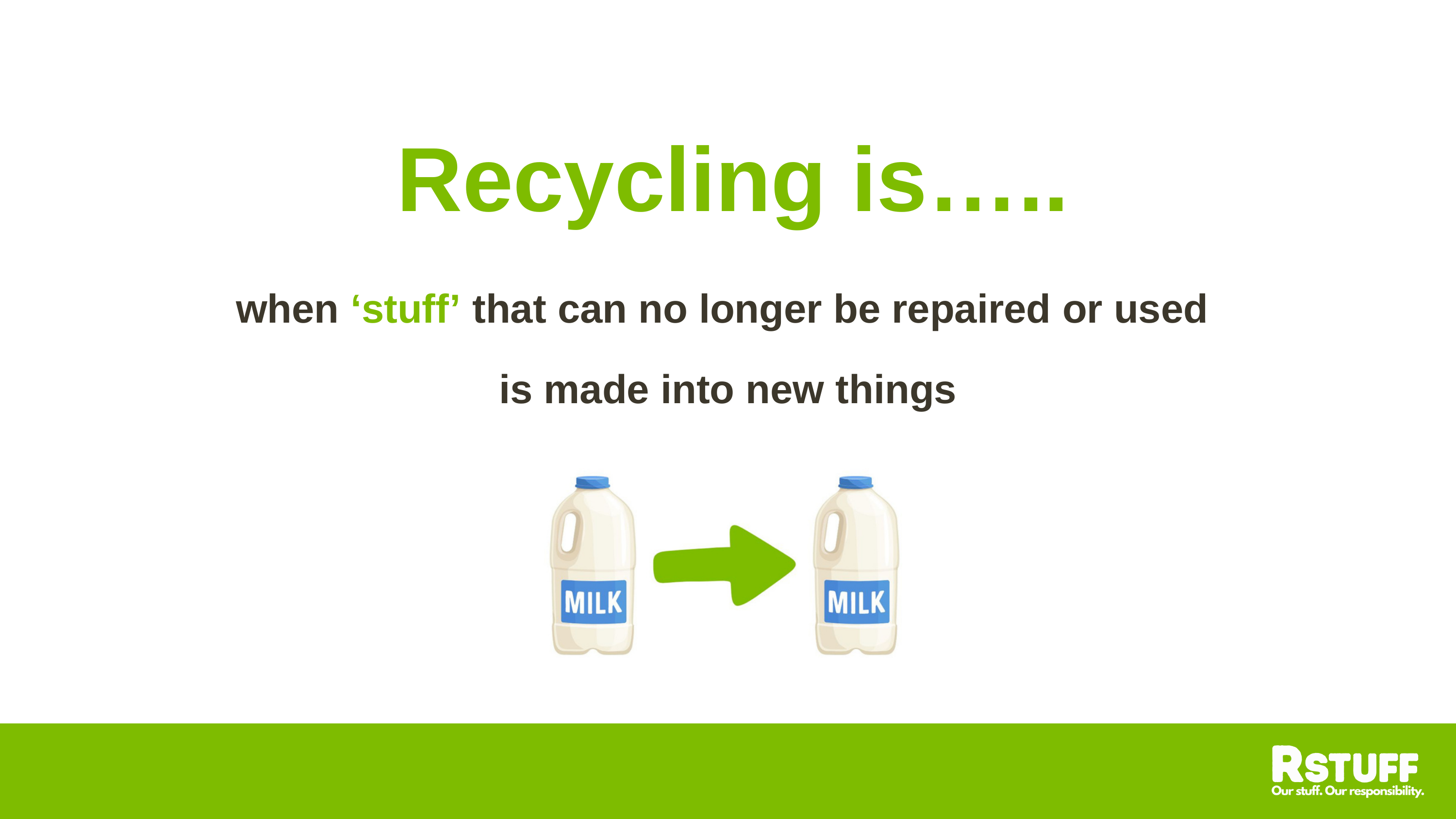

Recycling is…..

when ‘stuff’ that can no longer be repaired or used
is made into new things